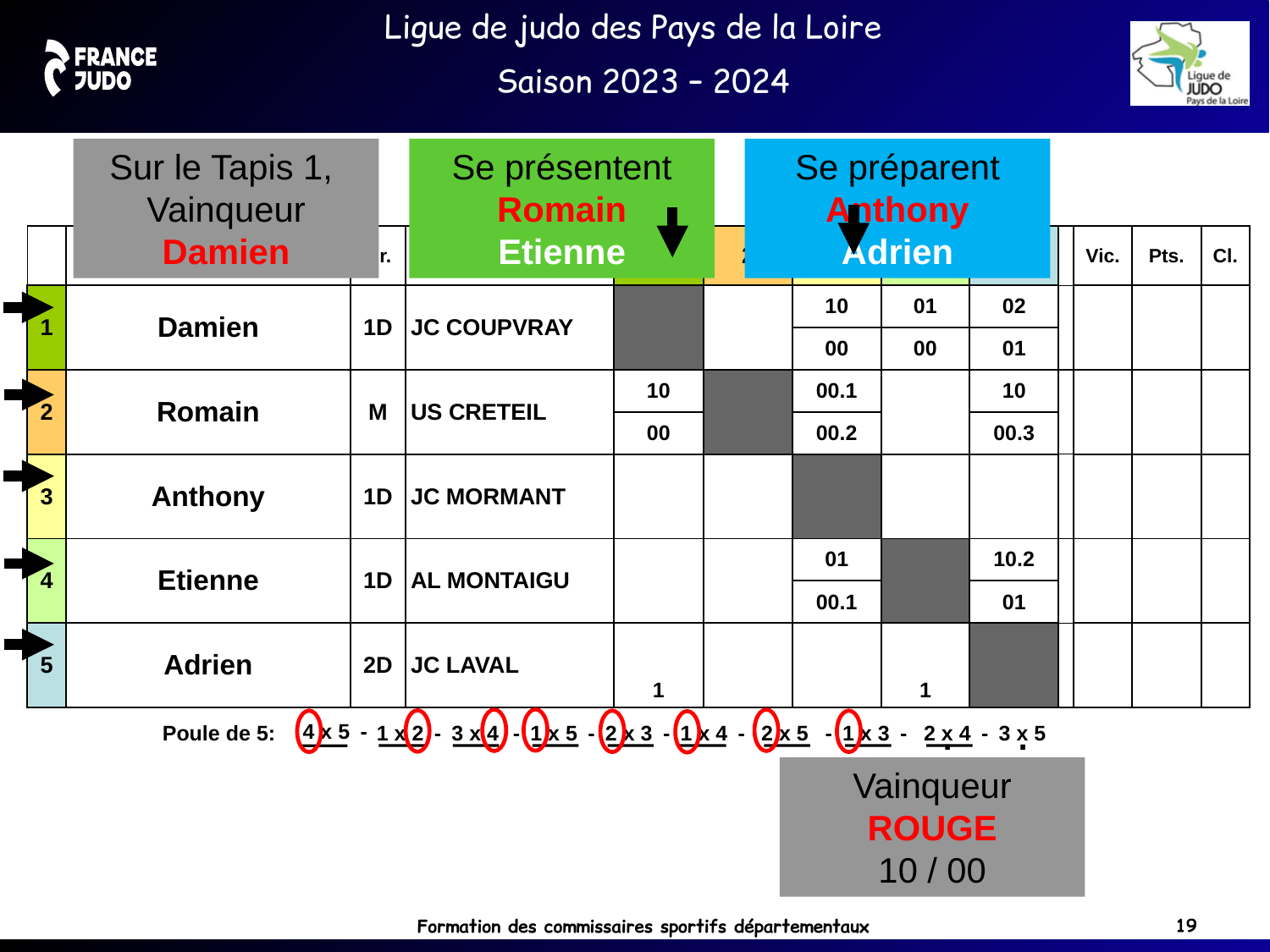

Sur le Tapis 1,
Vainqueur Damien
Se présentent
Romain
Etienne
Se préparent
Anthony
Adrien

.
.

Vainqueur ROUGE
10 / 00